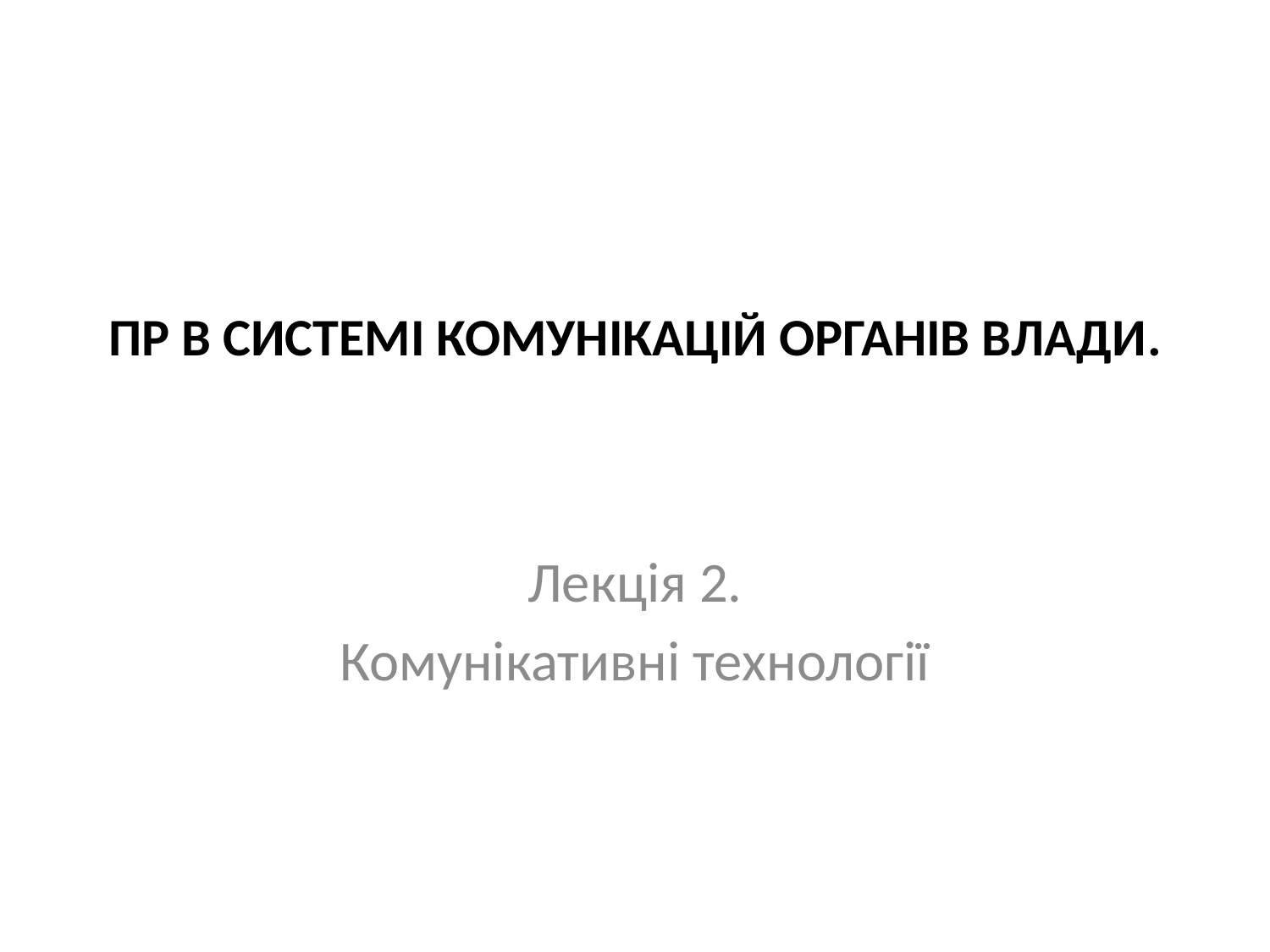

# ПР в СИСТЕМІ КОМУНІКАЦІЙ ОРГАНІВ ВЛАДИ.
Лекція 2.
Комунікативні технології